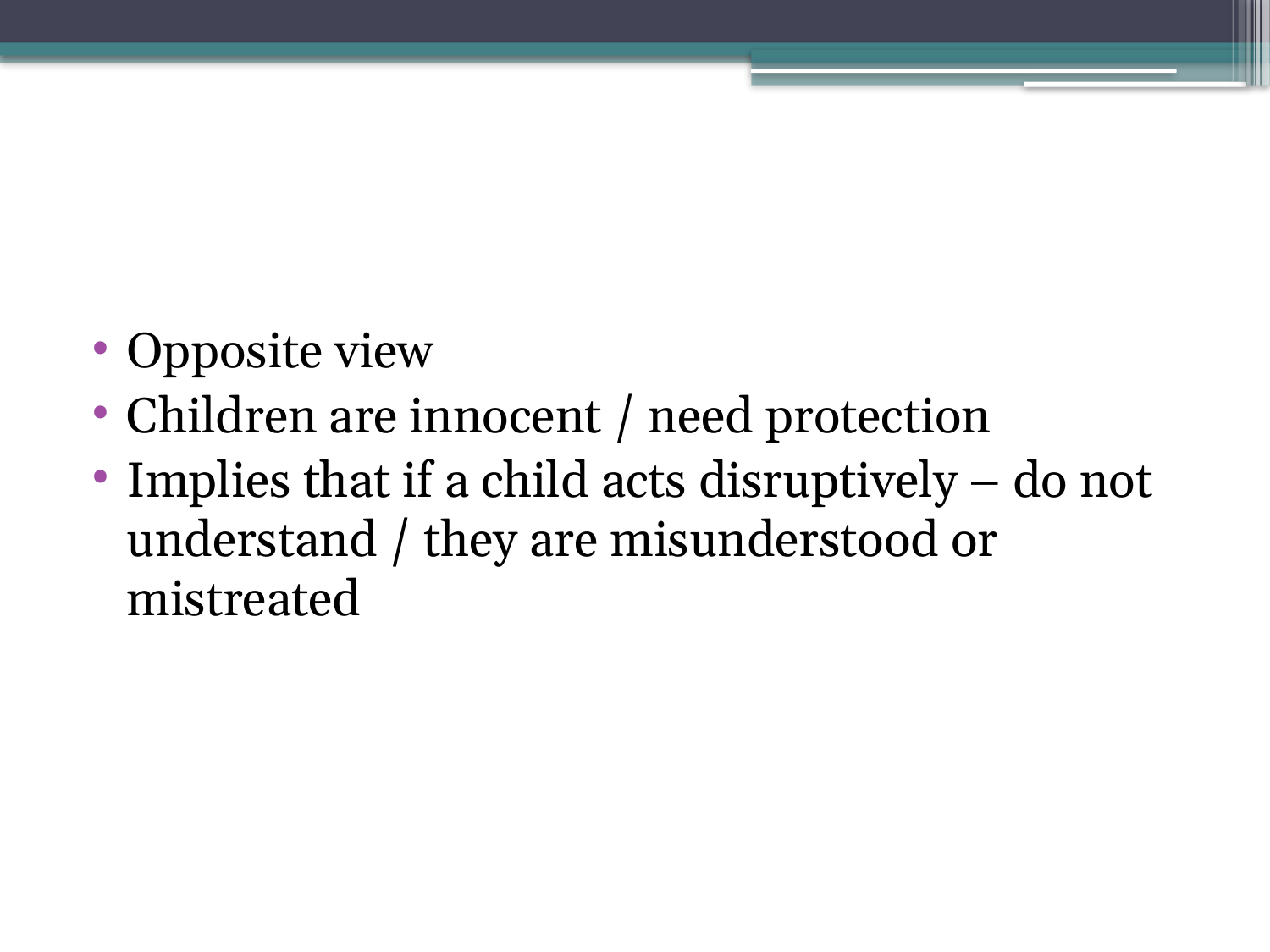

Opposite view
Children are innocent / need protection
Implies that if a child acts disruptively – do not understand / they are misunderstood or mistreated